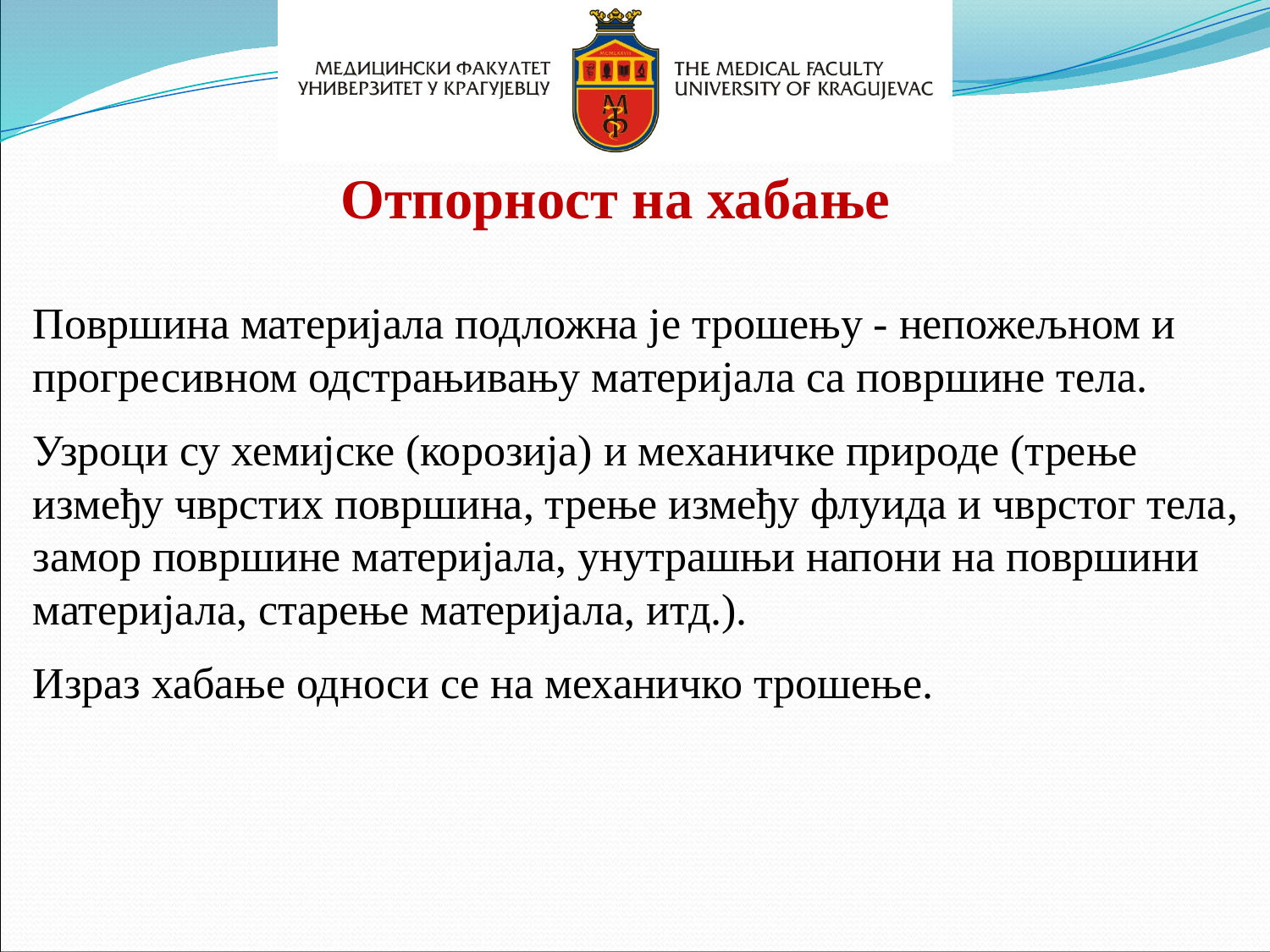

Отпорност на хабање
Површина материјала подложна је трошењу - непожељном и прогресивном одстрањивању материјала са површине тела.
Узроци су хемијске (корозија) и механичке природе (трење између чврстих површина, трење између флуида и чврстог тела, замор површине материјала, унутрашњи напони на површини материјала, старење материјала, итд.).
Израз хабање односи се на механичко трошење.